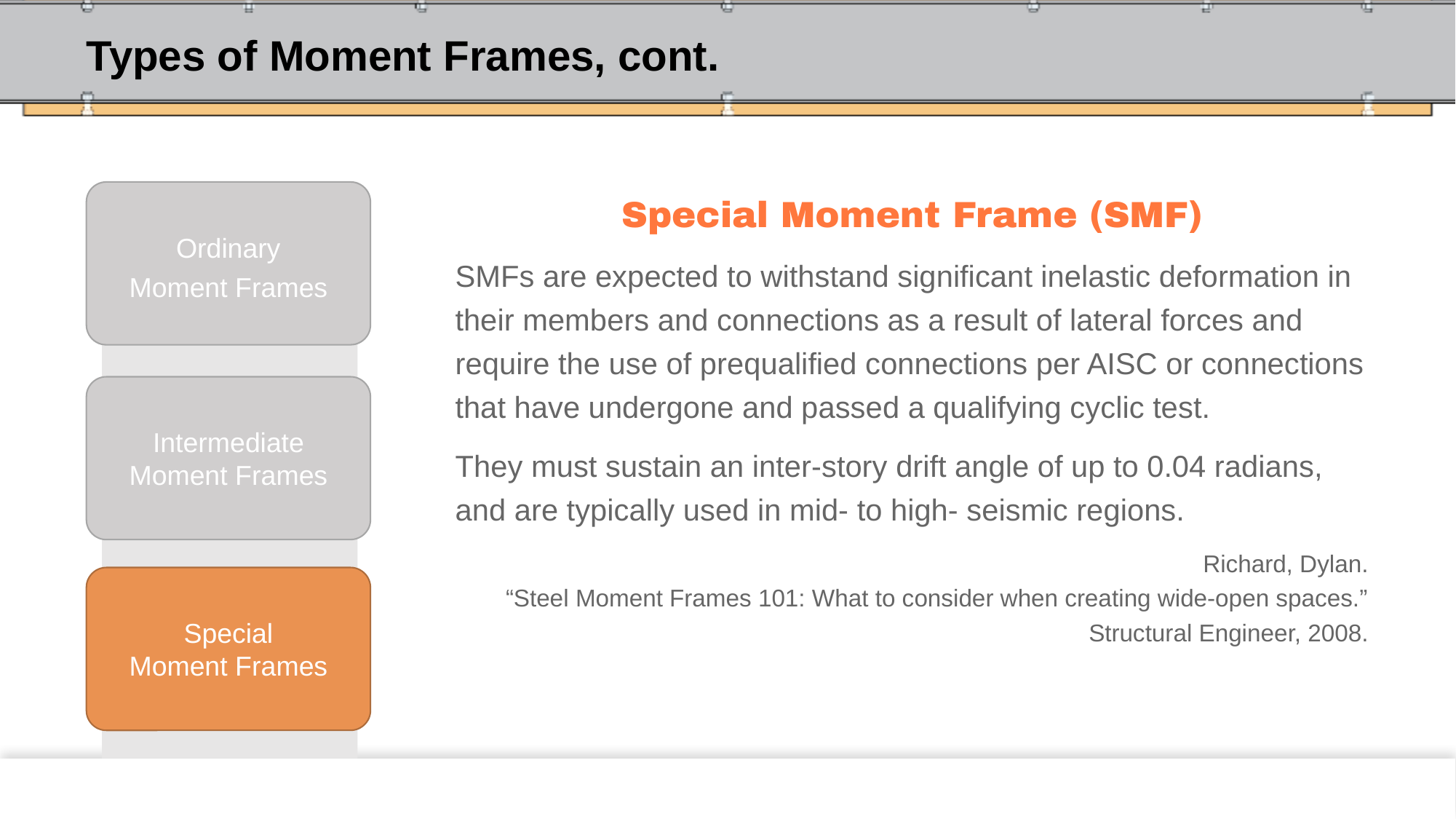

# Types of Moment Frames, cont.

Ordinary
Moment Frames
Special Moment Frame (SMF)
SMFs are expected to withstand significant inelastic deformation in their members and connections as a result of lateral forces and require the use of prequalified connections per AISC or connections that have undergone and passed a qualifying cyclic test.
They must sustain an inter-story drift angle of up to 0.04 radians, and are typically used in mid- to high- seismic regions.
Richard, Dylan.
“Steel Moment Frames 101: What to consider when creating wide-open spaces.”
Structural Engineer, 2008.
Intermediate Moment Frames
Special
Moment Frames